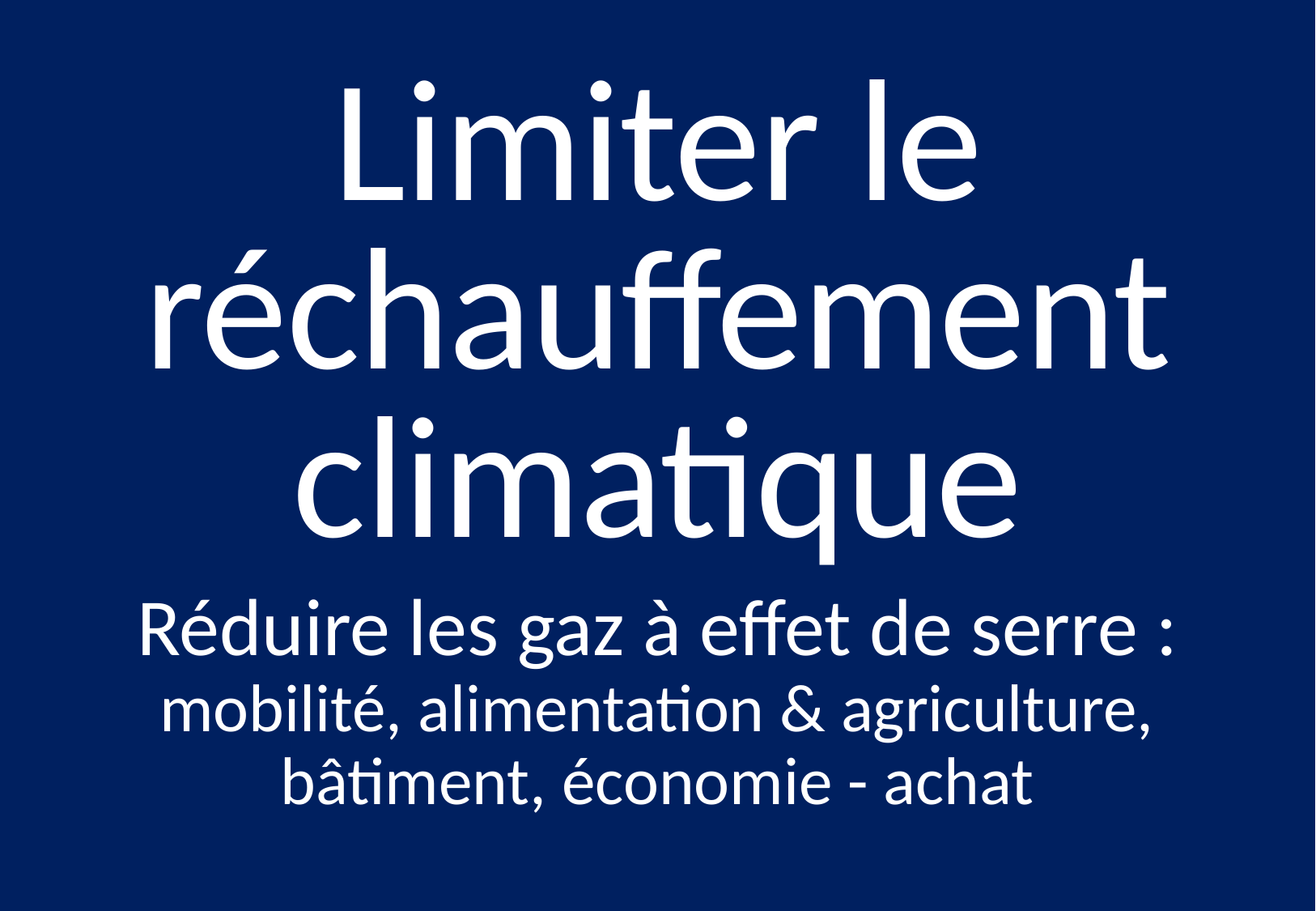

# Limiter le réchauffement climatique
Réduire les gaz à effet de serre : mobilité, alimentation & agriculture, bâtiment, économie - achat